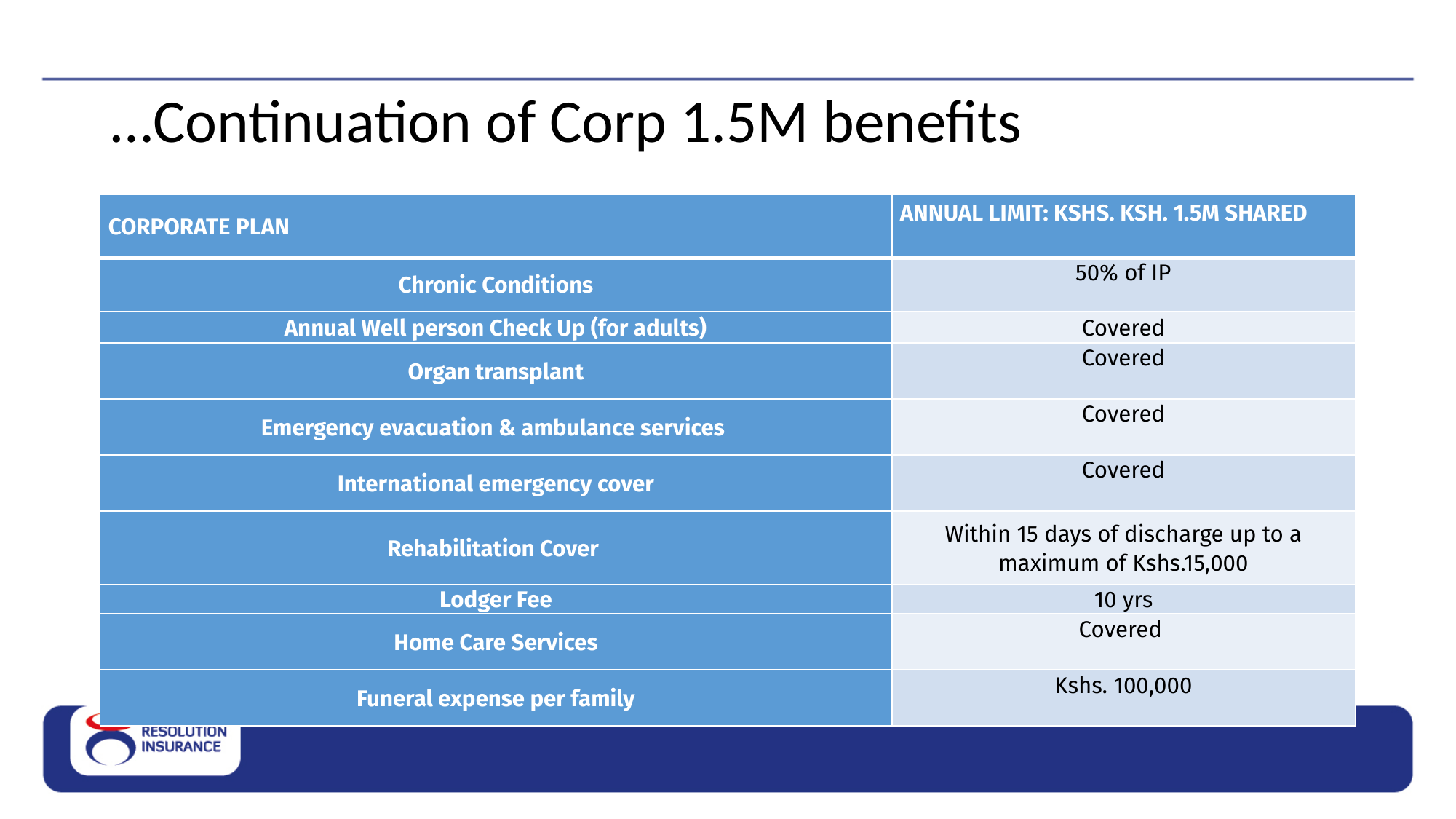

# …Continuation of Corp 1.5M benefits
| CORPORATE PLAN | ANNUAL LIMIT: KSHS. KSH. 1.5M SHARED |
| --- | --- |
| Chronic Conditions | 50% of IP |
| Annual Well person Check Up (for adults) | Covered |
| Organ transplant | Covered |
| Emergency evacuation & ambulance services | Covered |
| International emergency cover | Covered |
| Rehabilitation Cover | Within 15 days of discharge up to a maximum of Kshs.15,000 |
| Lodger Fee | 10 yrs |
| Home Care Services | Covered |
| Funeral expense per family | Kshs. 100,000 |